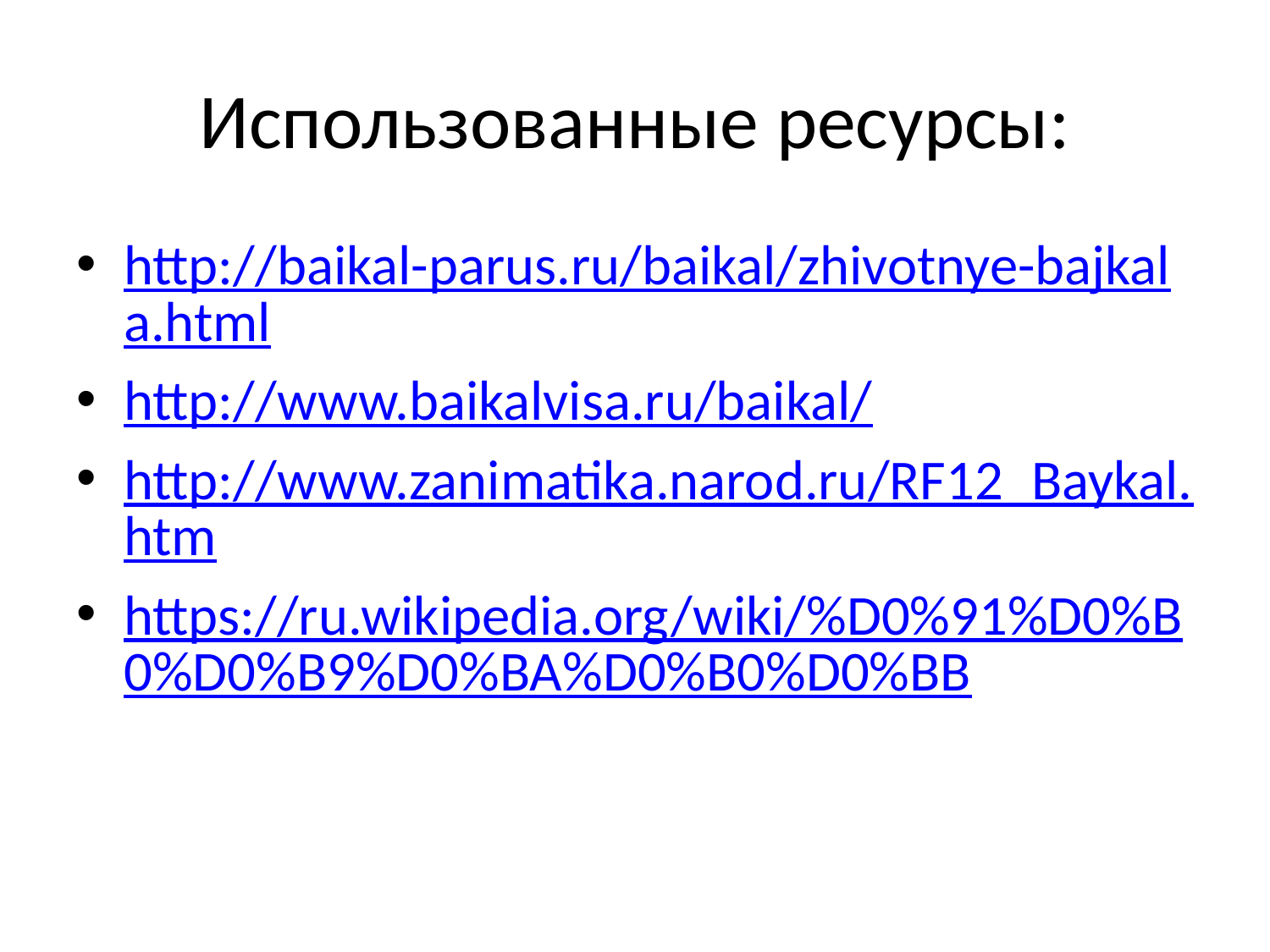

# Использованные ресурсы:
http://baikal-parus.ru/baikal/zhivotnye-bajkala.html
http://www.baikalvisa.ru/baikal/
http://www.zanimatika.narod.ru/RF12_Baykal.htm
https://ru.wikipedia.org/wiki/%D0%91%D0%B0%D0%B9%D0%BA%D0%B0%D0%BB